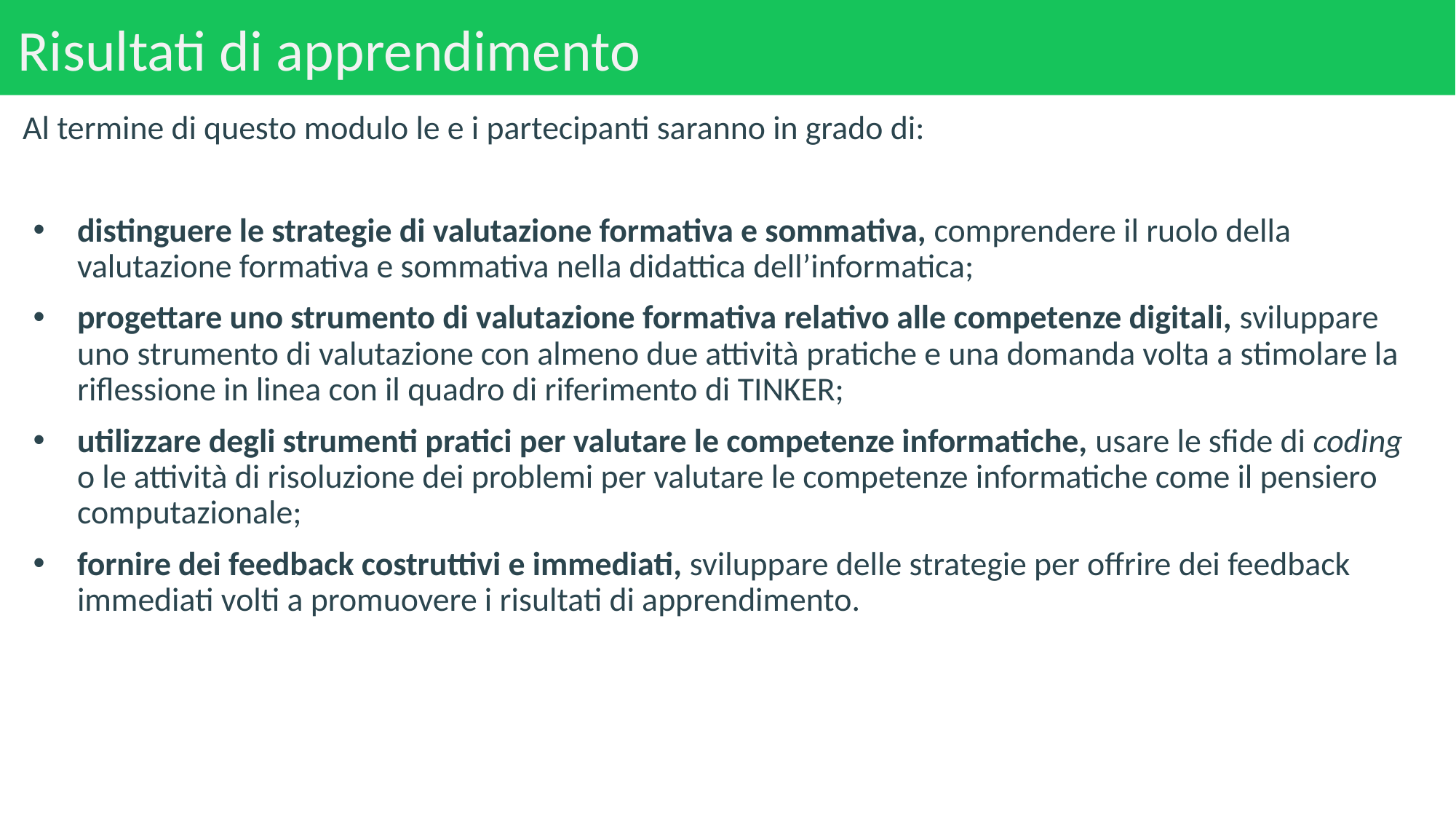

# Risultati di apprendimento
Al termine di questo modulo le e i partecipanti saranno in grado di:

distinguere le strategie di valutazione formativa e sommativa, comprendere il ruolo della valutazione formativa e sommativa nella didattica dell’informatica;
progettare uno strumento di valutazione formativa relativo alle competenze digitali, sviluppare uno strumento di valutazione con almeno due attività pratiche e una domanda volta a stimolare la riflessione in linea con il quadro di riferimento di TINKER;
utilizzare degli strumenti pratici per valutare le competenze informatiche, usare le sfide di coding o le attività di risoluzione dei problemi per valutare le competenze informatiche come il pensiero computazionale;
fornire dei feedback costruttivi e immediati, sviluppare delle strategie per offrire dei feedback immediati volti a promuovere i risultati di apprendimento.